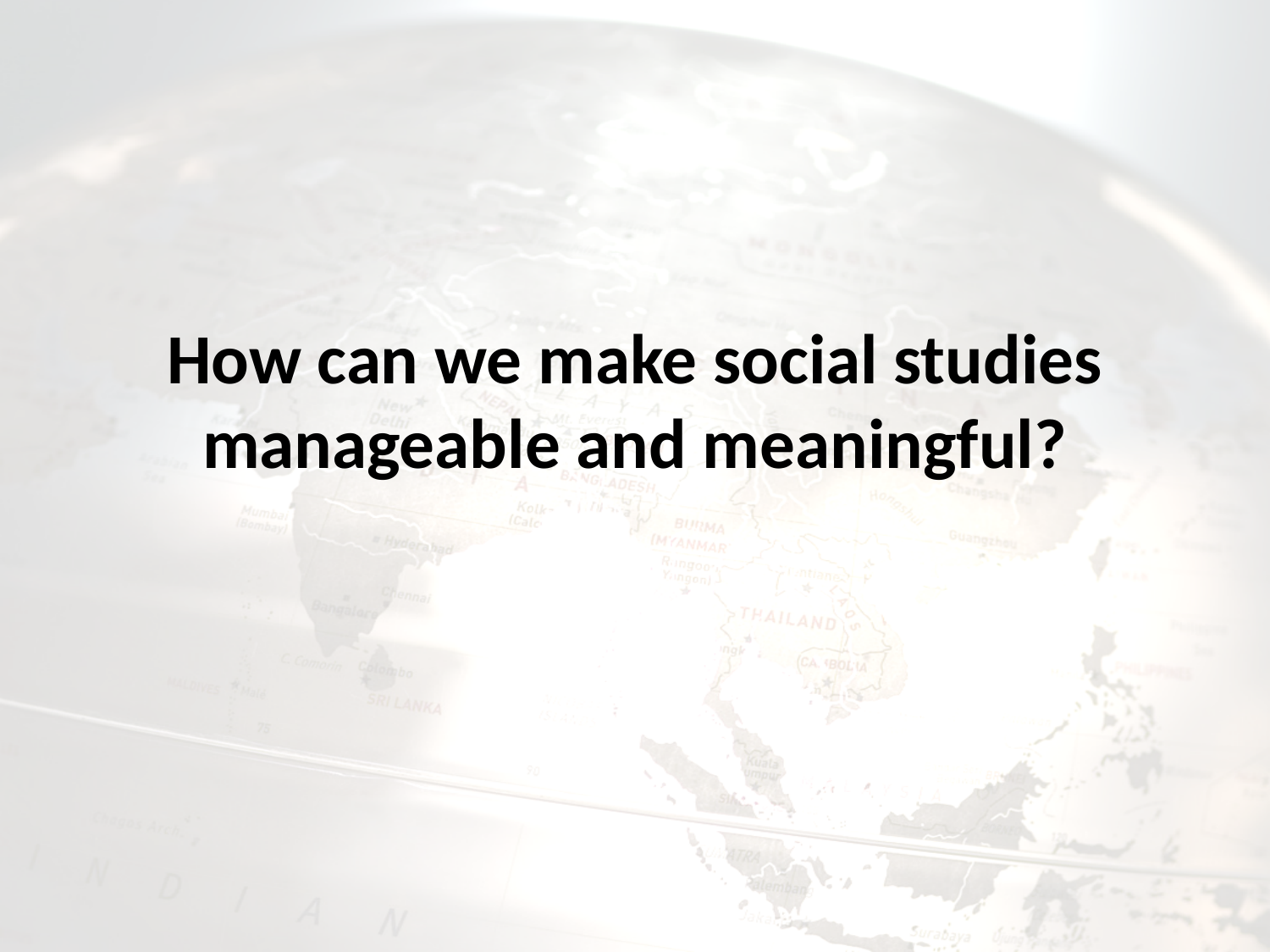

# How can we make social studies manageable and meaningful?